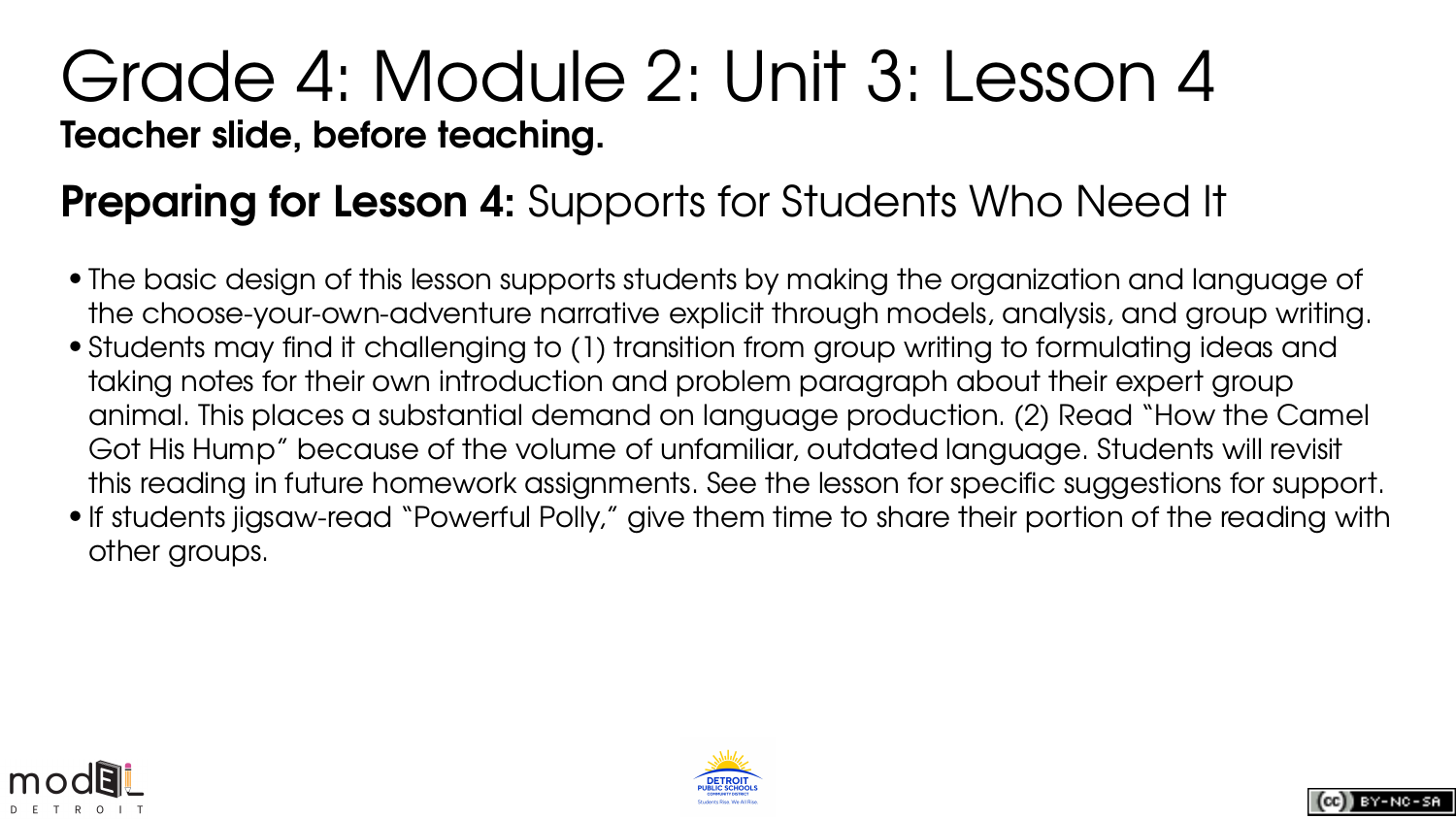

# Grade 4: Module 2: Unit 3: Lesson 4
Teacher slide, before teaching.
Preparing for Lesson 4: Supports for Students Who Need It
The basic design of this lesson supports students by making the organization and language of the choose-your-own-adventure narrative explicit through models, analysis, and group writing.
Students may find it challenging to (1) transition from group writing to formulating ideas and taking notes for their own introduction and problem paragraph about their expert group animal. This places a substantial demand on language production. (2) Read “How the Camel Got His Hump” because of the volume of unfamiliar, outdated language. Students will revisit this reading in future homework assignments. See the lesson for specific suggestions for support.
If students jigsaw-read “Powerful Polly,” give them time to share their portion of the reading with other groups.